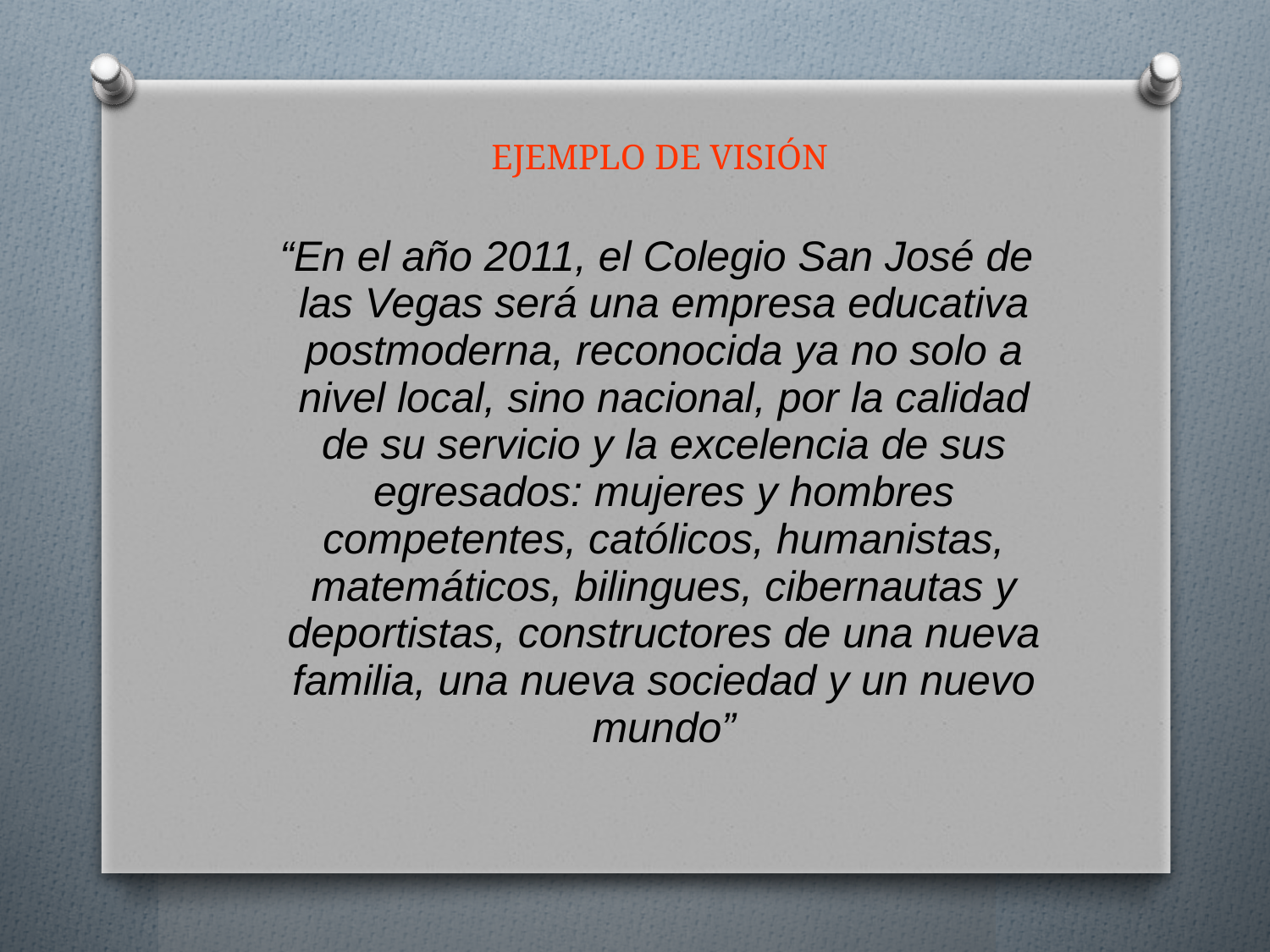

# EJEMPLO DE VISIÓN
   “En el año 2011, el Colegio San José de las Vegas será una empresa educativa postmoderna, reconocida ya no solo a nivel local, sino nacional, por la calidad de su servicio y la excelencia de sus egresados: mujeres y hombres competentes, católicos, humanistas, matemáticos, bilingues, cibernautas y deportistas, constructores de una nueva familia, una nueva sociedad y un nuevo mundo”